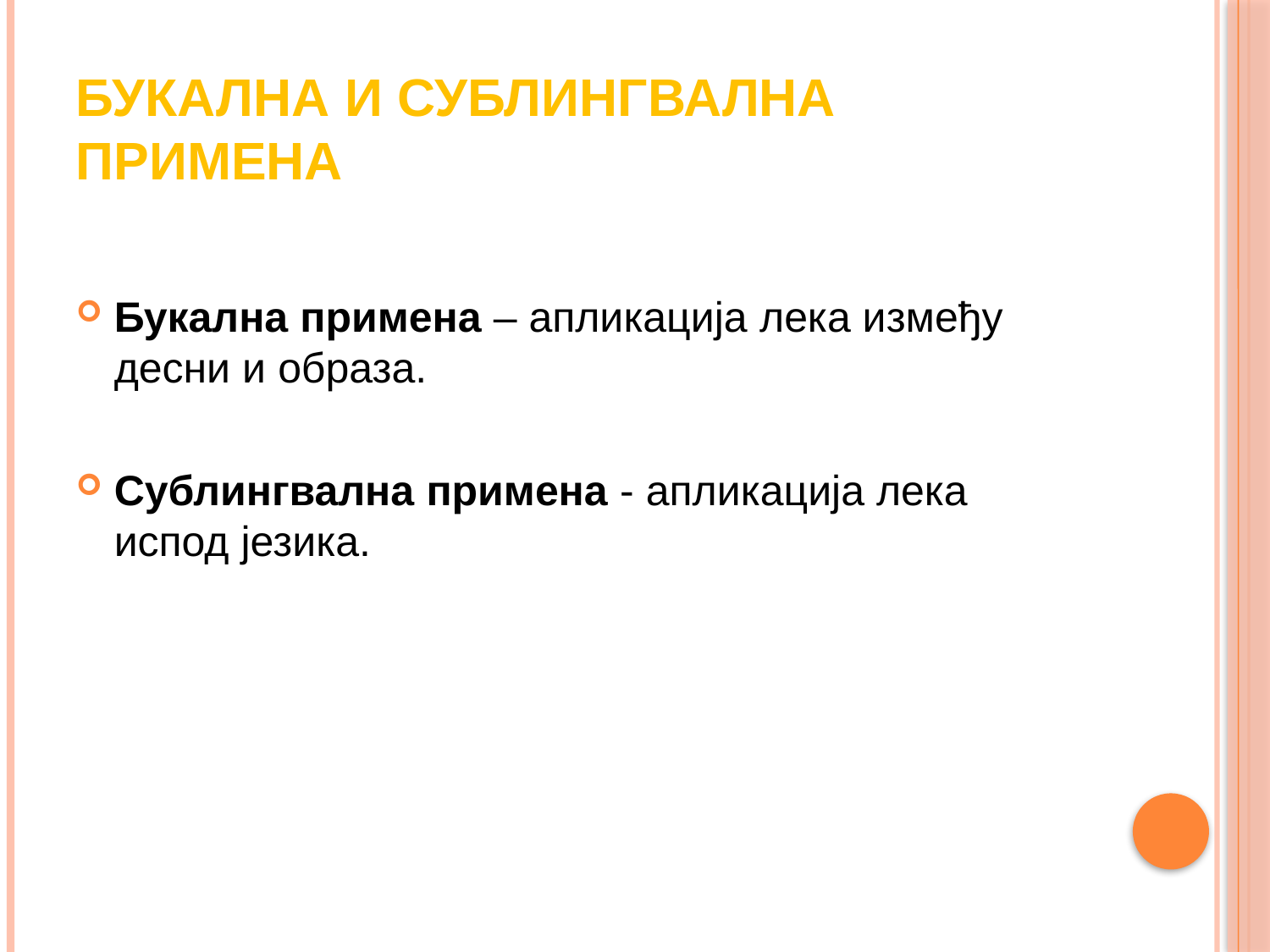

# Букална и сублингвална примена

Букална примена – апликација лека између десни и образа.

Сублингвална примена - апликација лека испод језика.